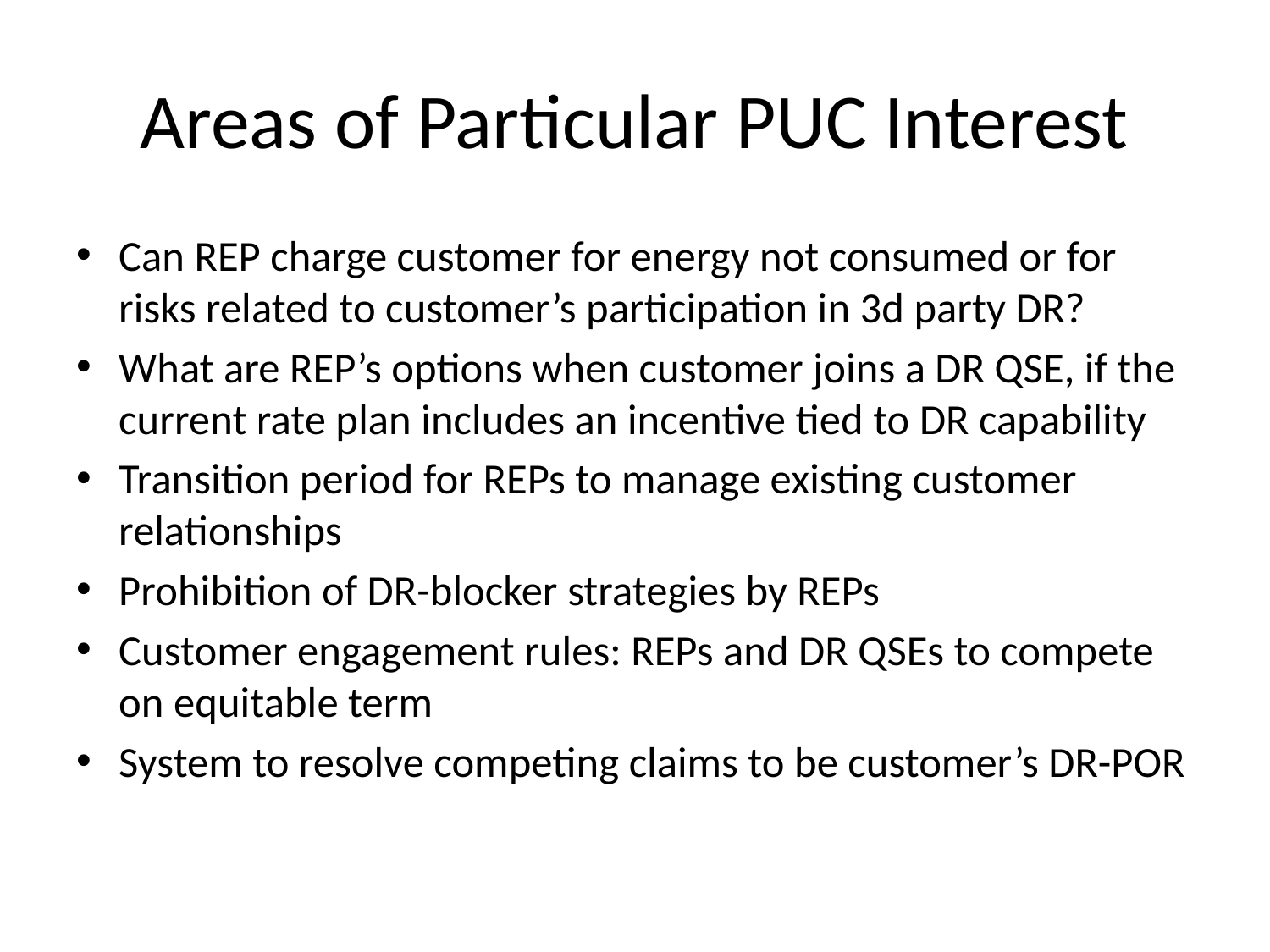

# Areas of Particular PUC Interest
Can REP charge customer for energy not consumed or for risks related to customer’s participation in 3d party DR?
What are REP’s options when customer joins a DR QSE, if the current rate plan includes an incentive tied to DR capability
Transition period for REPs to manage existing customer relationships
Prohibition of DR-blocker strategies by REPs
Customer engagement rules: REPs and DR QSEs to compete on equitable term
System to resolve competing claims to be customer’s DR-POR